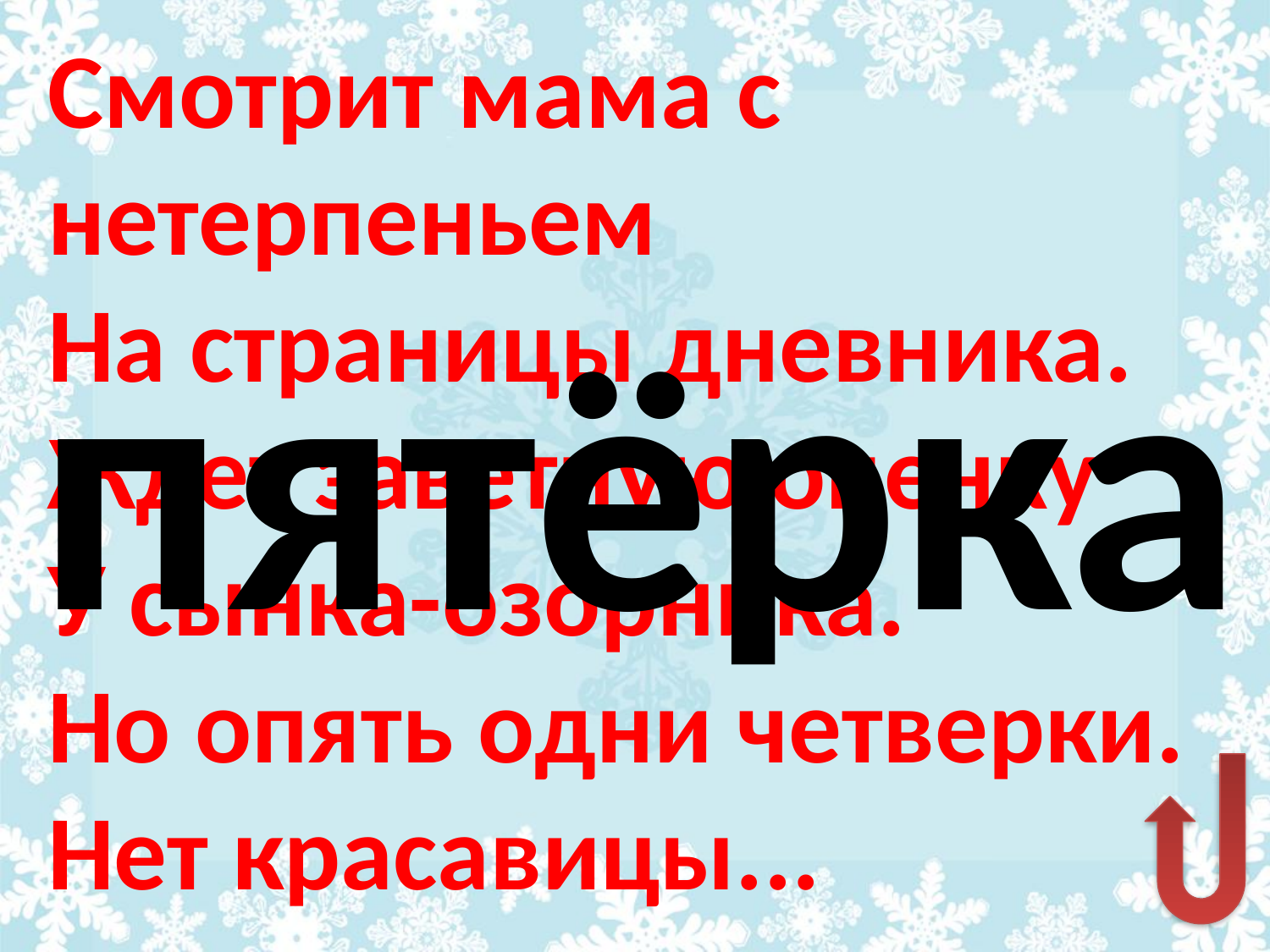

Смотрит мама с нетерпеньем
На страницы дневника.
Ждет заветную оценку
У сынка-озорника.
Но опять одни четверки.
Нет красавицы...
пятёрка